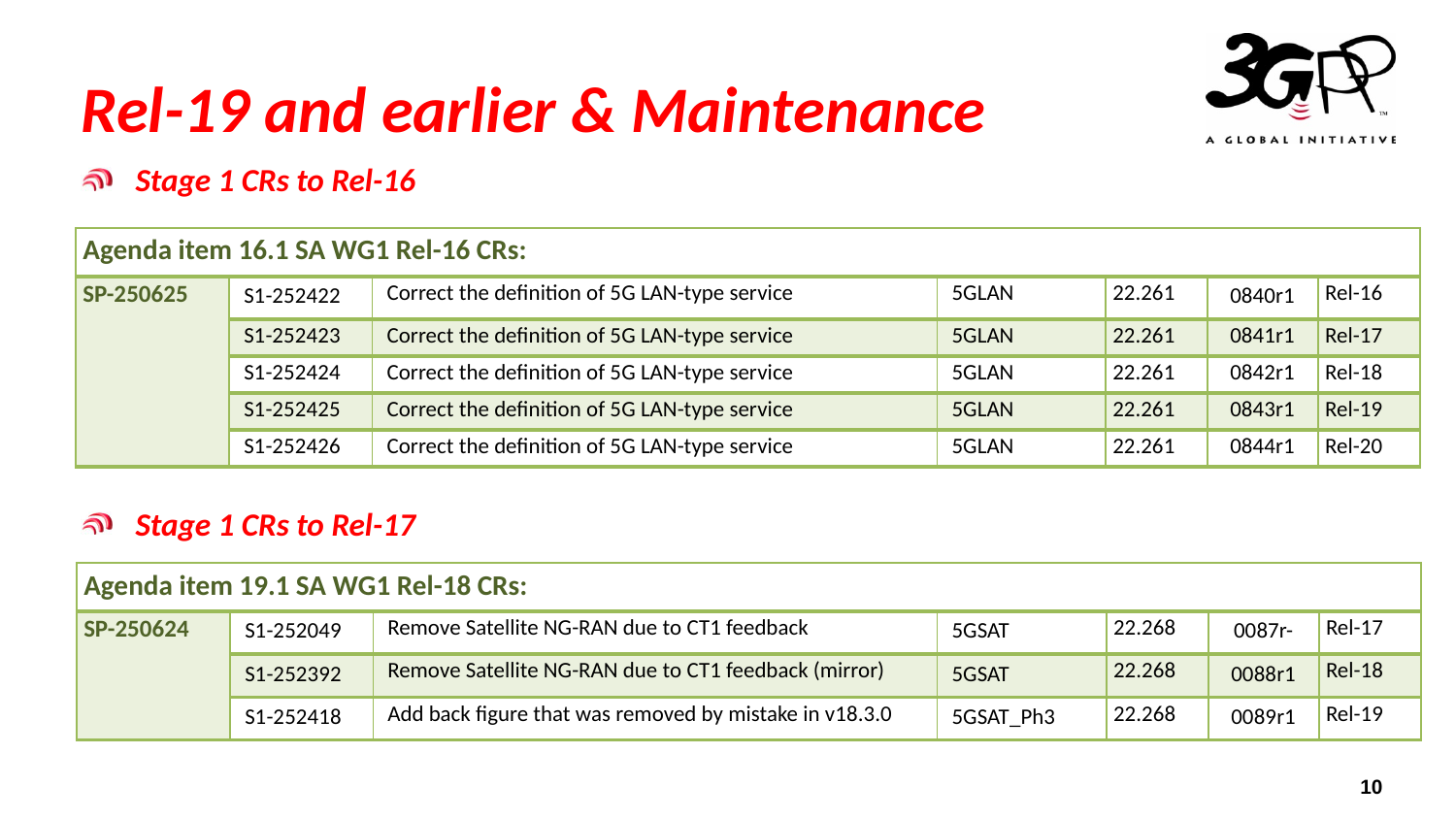

Rel-19 and earlier & Maintenance
Stage 1 CRs to Rel-16
| Agenda item 16.1 SA WG1 Rel-16 CRs: |  |  |  |  |  |  |
| --- | --- | --- | --- | --- | --- | --- |
| SP-250625 | S1-252422 | Correct the definition of 5G LAN-type service | 5GLAN | 22.261 | 0840r1 | Rel-16 |
|  | S1-252423 | Correct the definition of 5G LAN-type service | 5GLAN | 22.261 | 0841r1 | Rel-17 |
|  | S1-252424 | Correct the definition of 5G LAN-type service | 5GLAN | 22.261 | 0842r1 | Rel-18 |
|  | S1-252425 | Correct the definition of 5G LAN-type service | 5GLAN | 22.261 | 0843r1 | Rel-19 |
|  | S1-252426 | Correct the definition of 5G LAN-type service | 5GLAN | 22.261 | 0844r1 | Rel-20 |
Stage 1 CRs to Rel-17
| Agenda item 19.1 SA WG1 Rel-18 CRs: |  |  |  |  |  |  |
| --- | --- | --- | --- | --- | --- | --- |
| SP-250624 | S1-252049 | Remove Satellite NG-RAN due to CT1 feedback | 5GSAT | 22.268 | 0087r- | Rel-17 |
|  | S1-252392 | Remove Satellite NG-RAN due to CT1 feedback (mirror) | 5GSAT | 22.268 | 0088r1 | Rel-18 |
|  | S1-252418 | Add back figure that was removed by mistake in v18.3.0 | 5GSAT\_Ph3 | 22.268 | 0089r1 | Rel-19 |